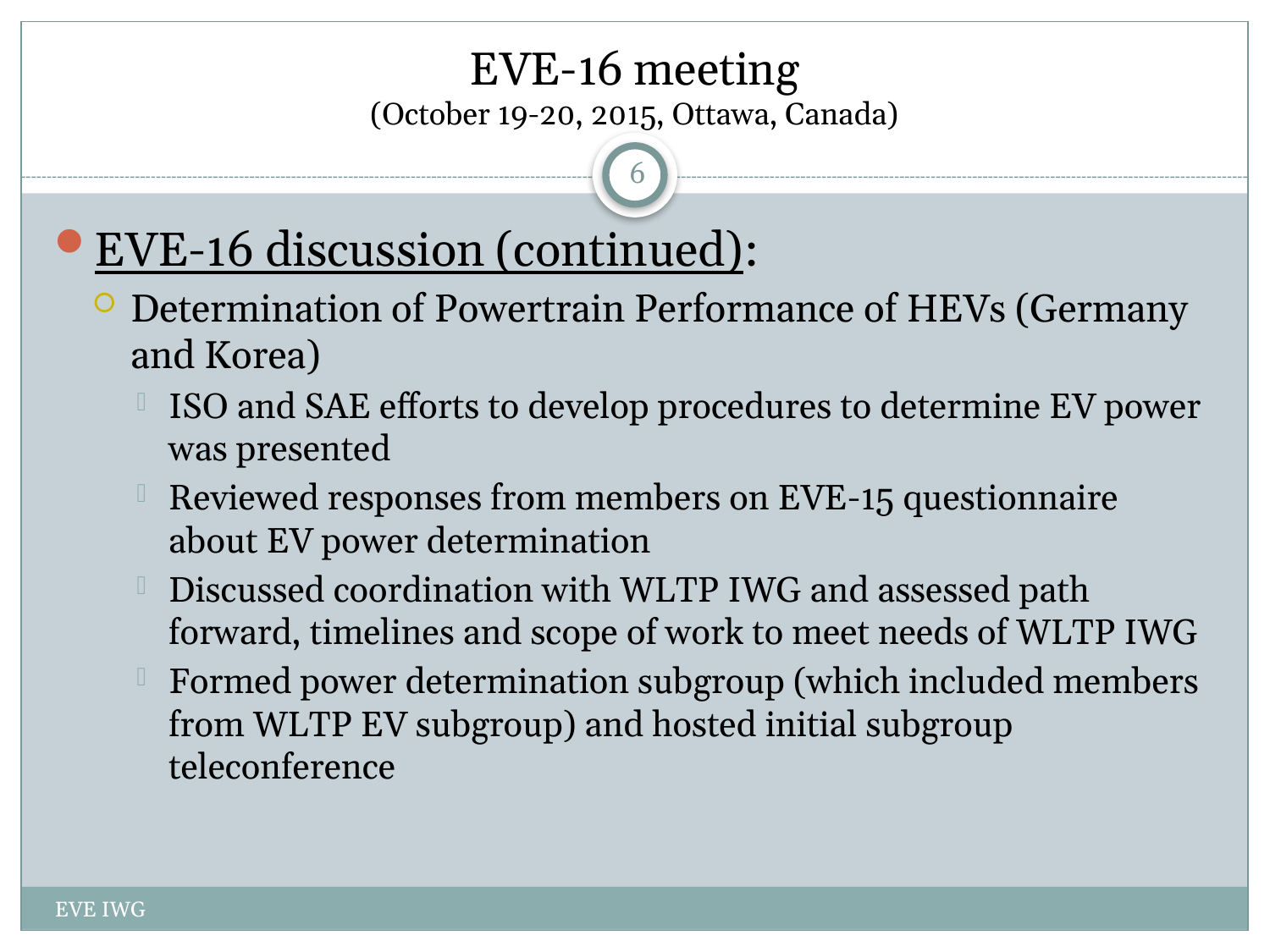

# EVE-16 meeting (October 19-20, 2015, Ottawa, Canada)
6
EVE-16 discussion (continued):
Determination of Powertrain Performance of HEVs (Germany and Korea)
ISO and SAE efforts to develop procedures to determine EV power was presented
Reviewed responses from members on EVE-15 questionnaire about EV power determination
Discussed coordination with WLTP IWG and assessed path forward, timelines and scope of work to meet needs of WLTP IWG
Formed power determination subgroup (which included members from WLTP EV subgroup) and hosted initial subgroup teleconference

EVE IWG